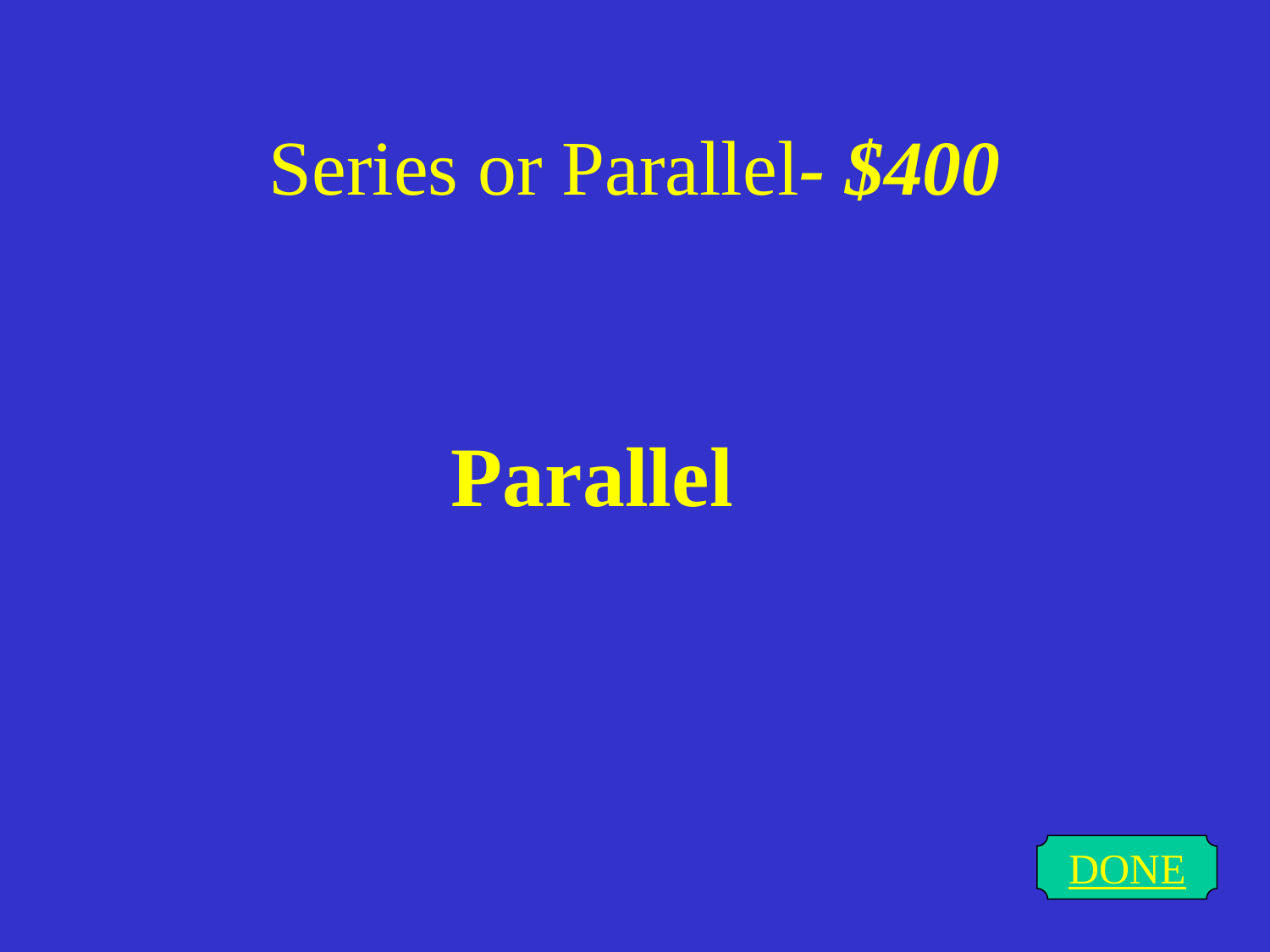

# Series or Parallel- $400
Parallel

DONE